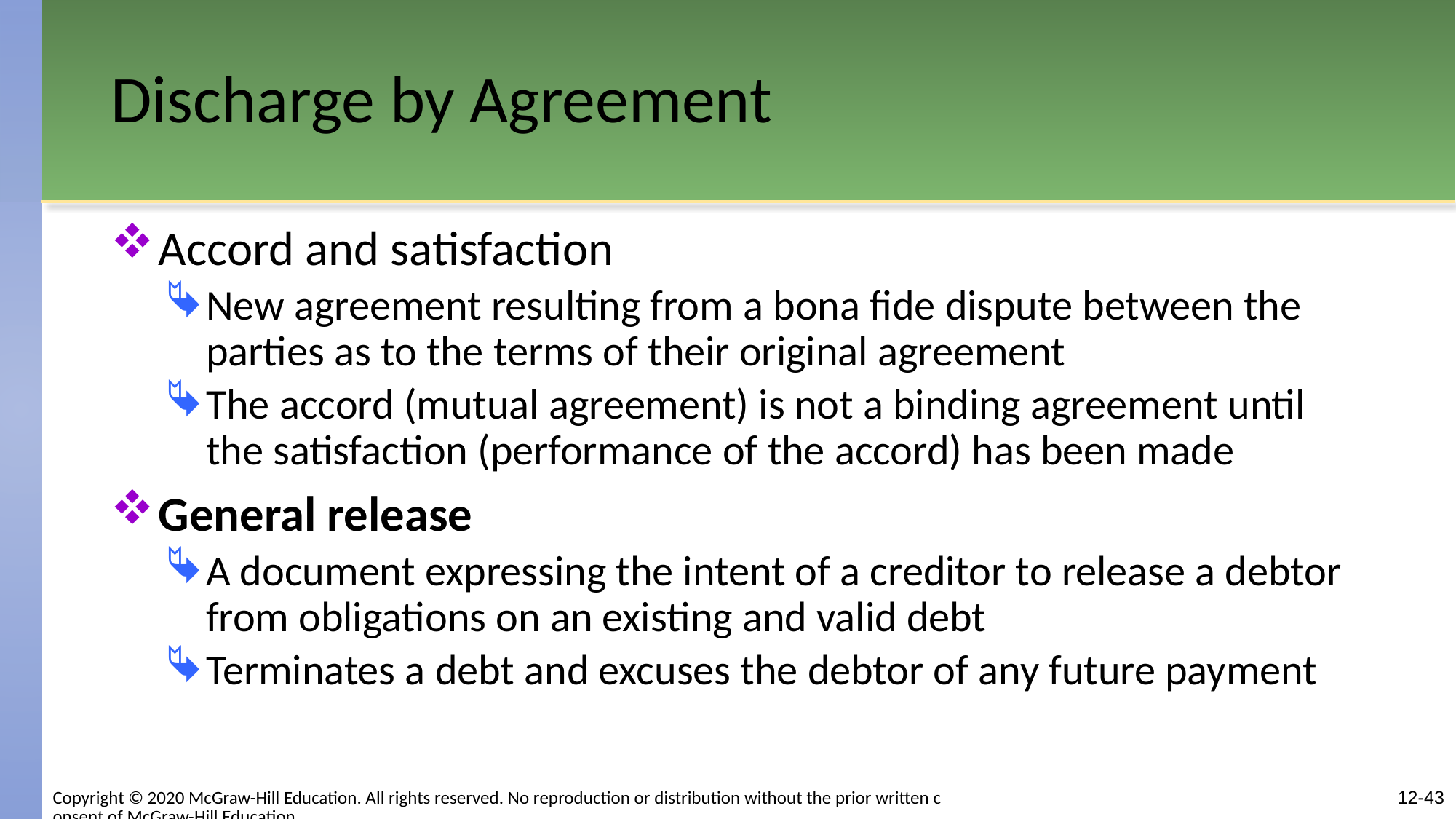

# Discharge by Agreement
Accord and satisfaction
New agreement resulting from a bona fide dispute between the parties as to the terms of their original agreement
The accord (mutual agreement) is not a binding agreement until the satisfaction (performance of the accord) has been made
General release
A document expressing the intent of a creditor to release a debtor from obligations on an existing and valid debt
Terminates a debt and excuses the debtor of any future payment

Copyright © 2020 McGraw-Hill Education. All rights reserved. No reproduction or distribution without the prior written consent of McGraw-Hill Education.
12-43